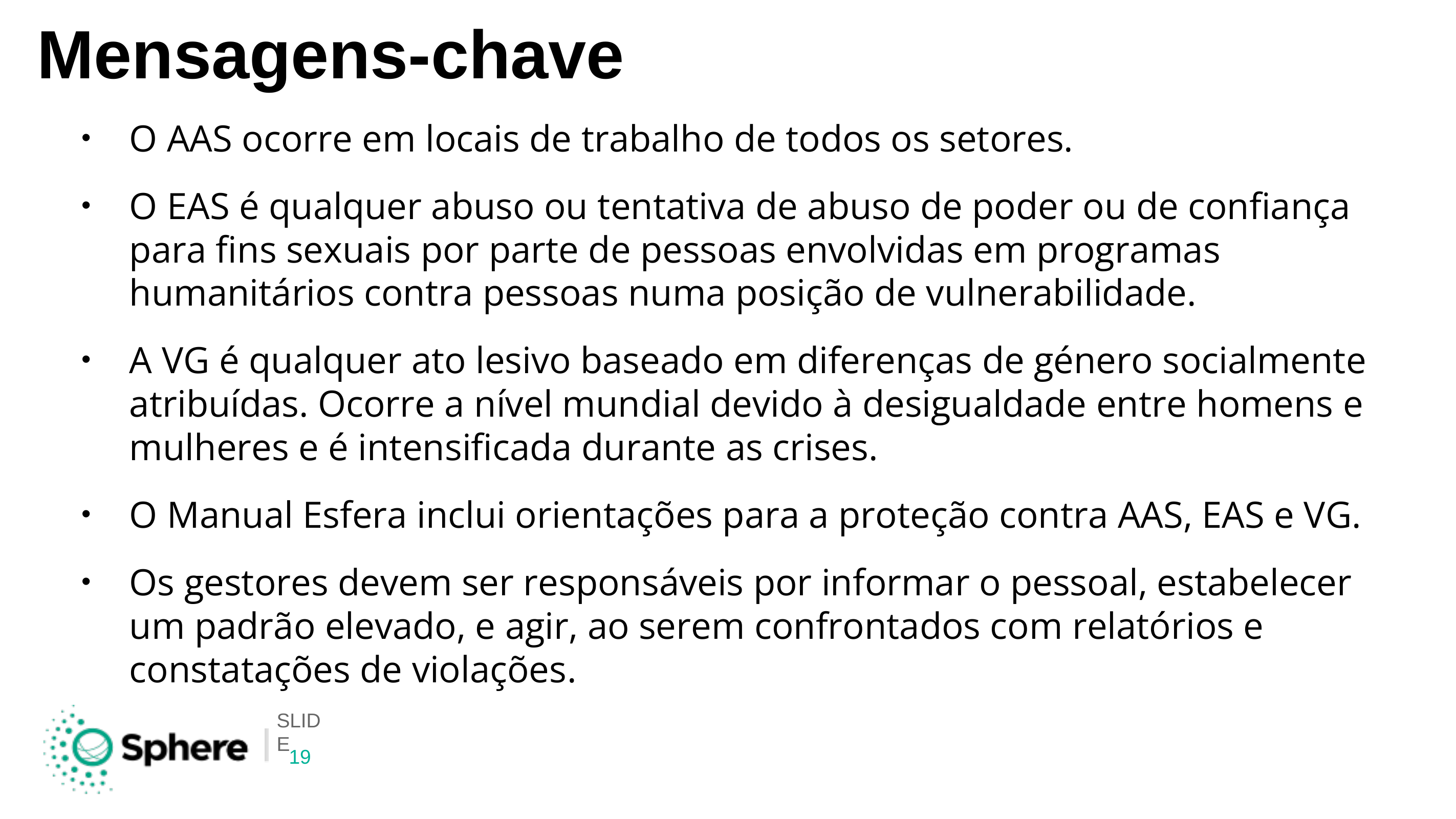

# Mensagens-chave
O AAS ocorre em locais de trabalho de todos os setores.
O EAS é qualquer abuso ou tentativa de abuso de poder ou de confiança para fins sexuais por parte de pessoas envolvidas em programas humanitários contra pessoas numa posição de vulnerabilidade.
A VG é qualquer ato lesivo baseado em diferenças de género socialmente atribuídas. Ocorre a nível mundial devido à desigualdade entre homens e mulheres e é intensificada durante as crises.
O Manual Esfera inclui orientações para a proteção contra AAS, EAS e VG.
Os gestores devem ser responsáveis por informar o pessoal, estabelecer um padrão elevado, e agir, ao serem confrontados com relatórios e constatações de violações.
19